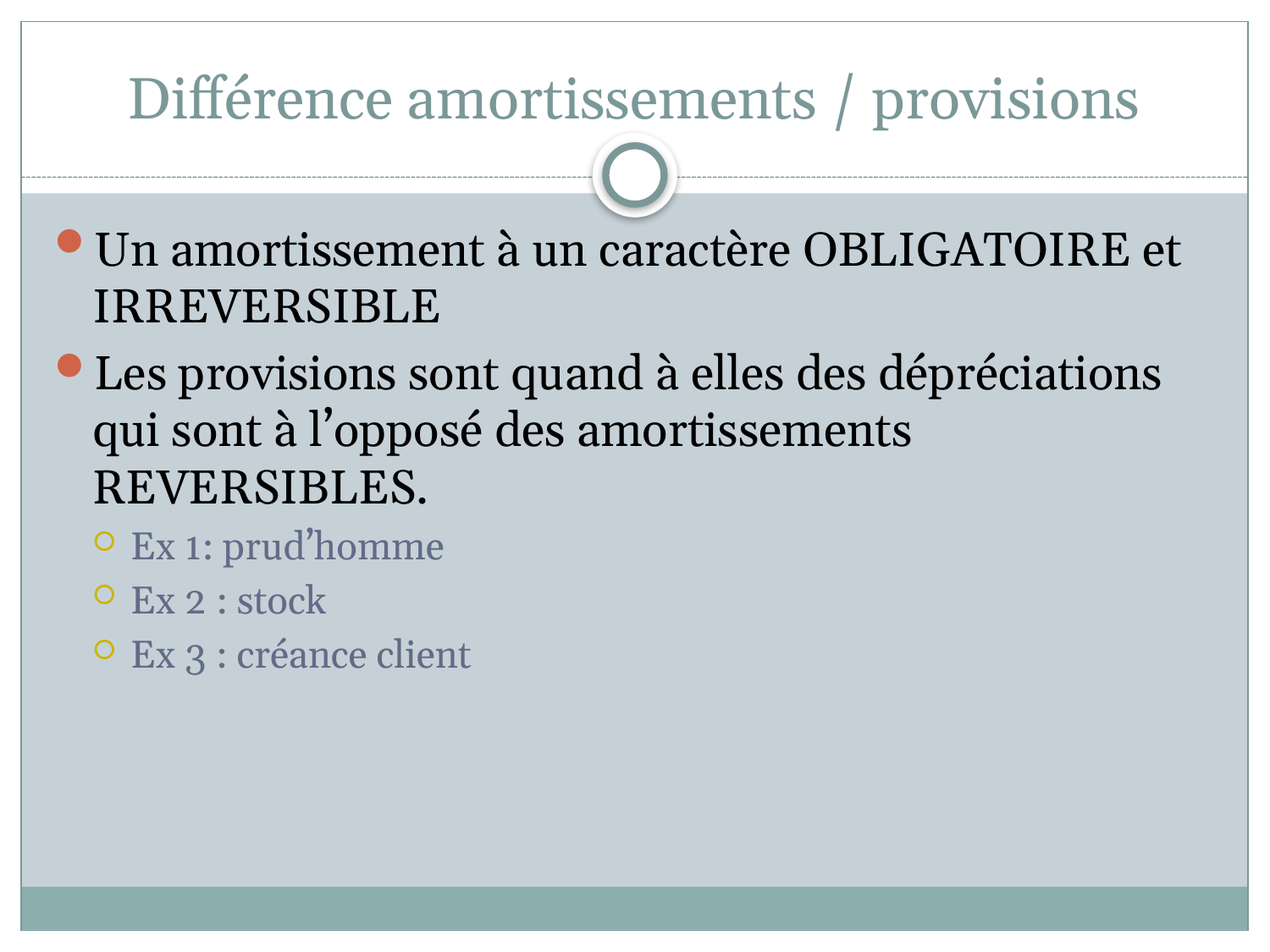

# Différence amortissements / provisions
Un amortissement à un caractère OBLIGATOIRE et IRREVERSIBLE
Les provisions sont quand à elles des dépréciations qui sont à l’opposé des amortissements REVERSIBLES.
Ex 1: prud’homme
Ex 2 : stock
Ex 3 : créance client